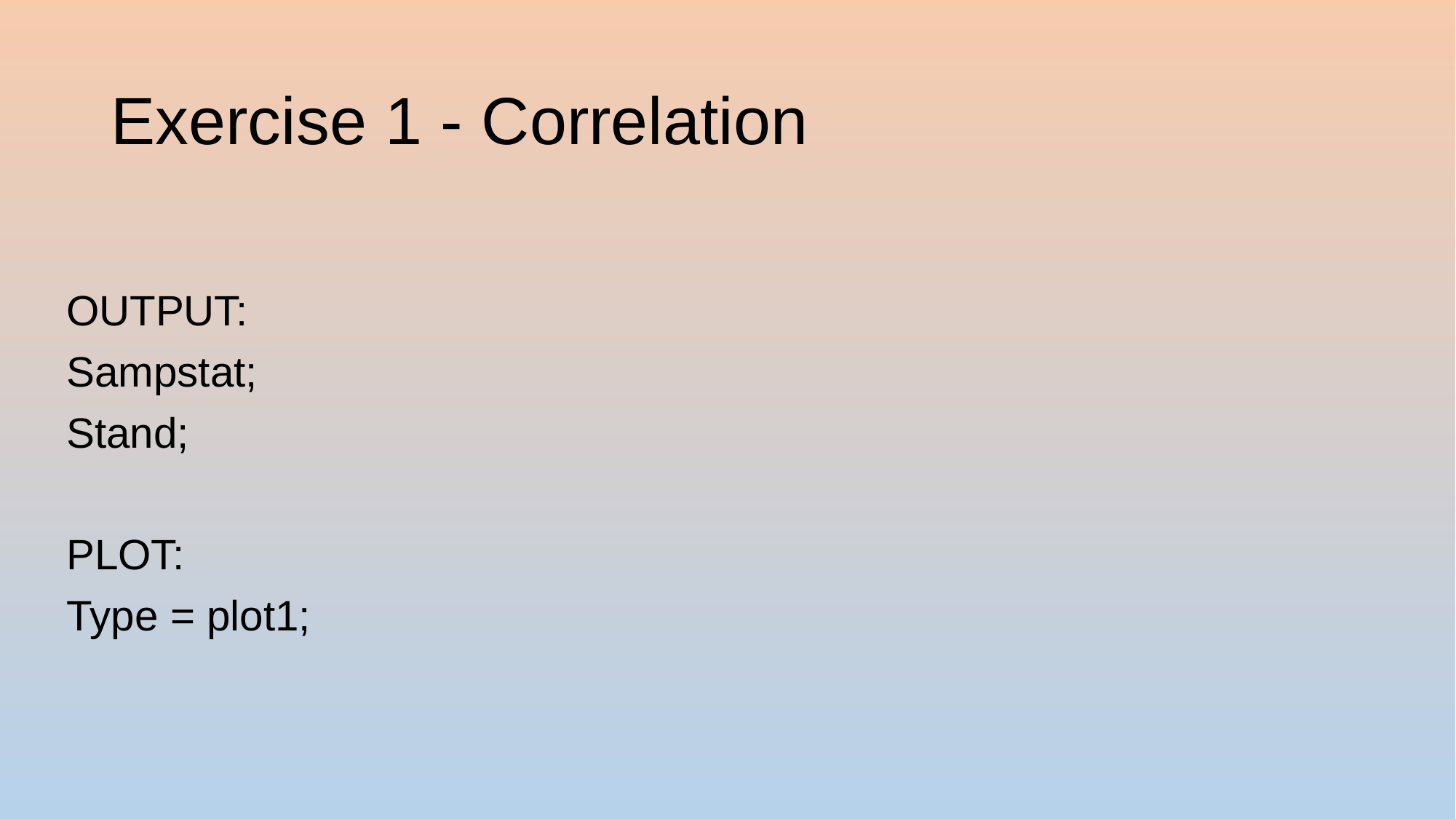

# Exercise 1 - Correlation

OUTPUT:
Sampstat;
Stand;

PLOT:
Type = plot1;